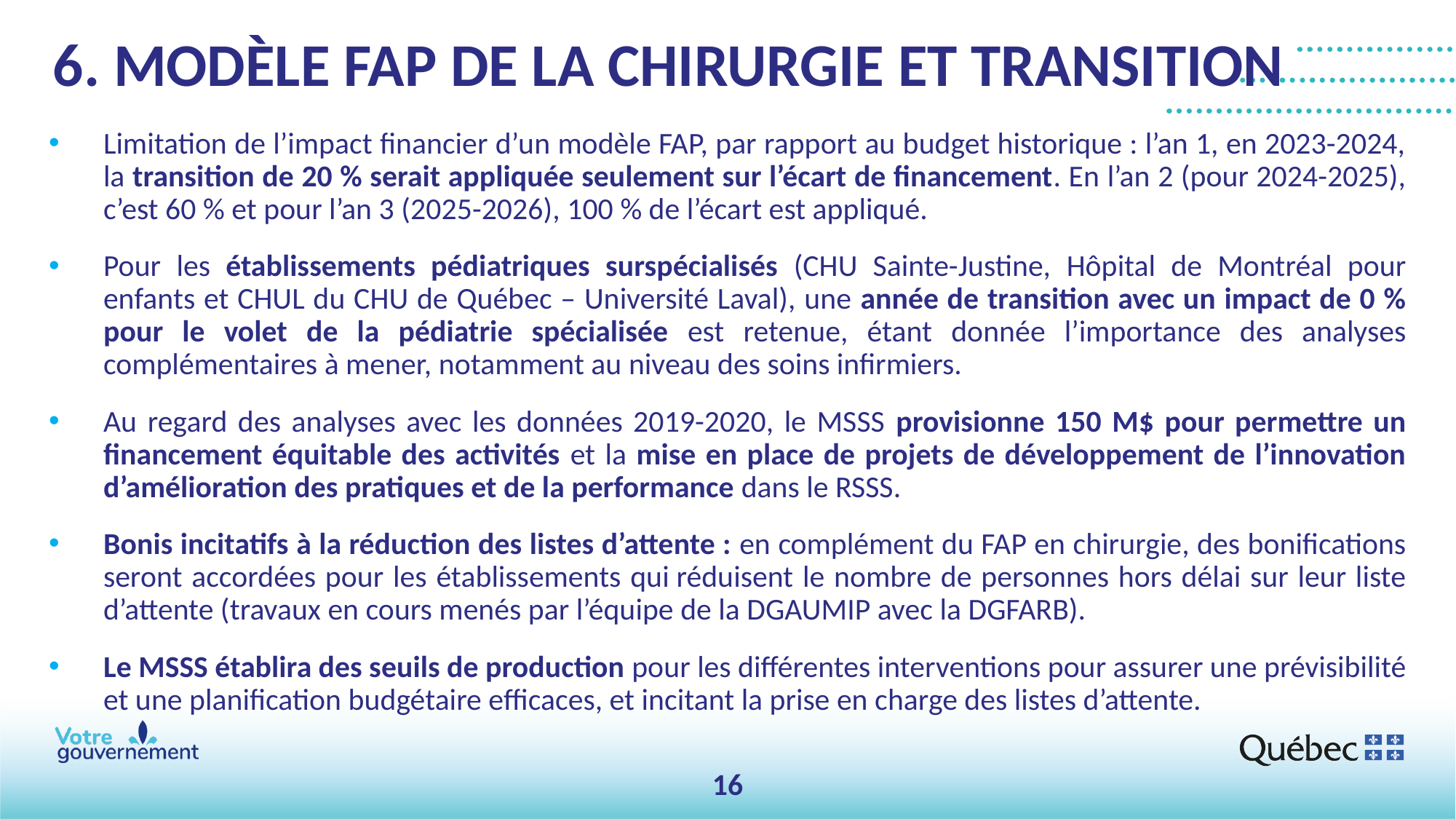

# 6. Modèle FAP de la chirurgie et transition
Limitation de l’impact financier d’un modèle FAP, par rapport au budget historique : l’an 1, en 2023-2024, la transition de 20 % serait appliquée seulement sur l’écart de financement. En l’an 2 (pour 2024-2025), c’est 60 % et pour l’an 3 (2025-2026), 100 % de l’écart est appliqué.
Pour les établissements pédiatriques surspécialisés (CHU Sainte-Justine, Hôpital de Montréal pour enfants et CHUL du CHU de Québec – Université Laval), une année de transition avec un impact de 0 % pour le volet de la pédiatrie spécialisée est retenue, étant donnée l’importance des analyses complémentaires à mener, notamment au niveau des soins infirmiers.
Au regard des analyses avec les données 2019-2020, le MSSS provisionne 150 M$ pour permettre un financement équitable des activités et la mise en place de projets de développement de l’innovation d’amélioration des pratiques et de la performance dans le RSSS.
Bonis incitatifs à la réduction des listes d’attente : en complément du FAP en chirurgie, des bonifications seront accordées pour les établissements qui réduisent le nombre de personnes hors délai sur leur liste d’attente (travaux en cours menés par l’équipe de la DGAUMIP avec la DGFARB).
Le MSSS établira des seuils de production pour les différentes interventions pour assurer une prévisibilité et une planification budgétaire efficaces, et incitant la prise en charge des listes d’attente.

16